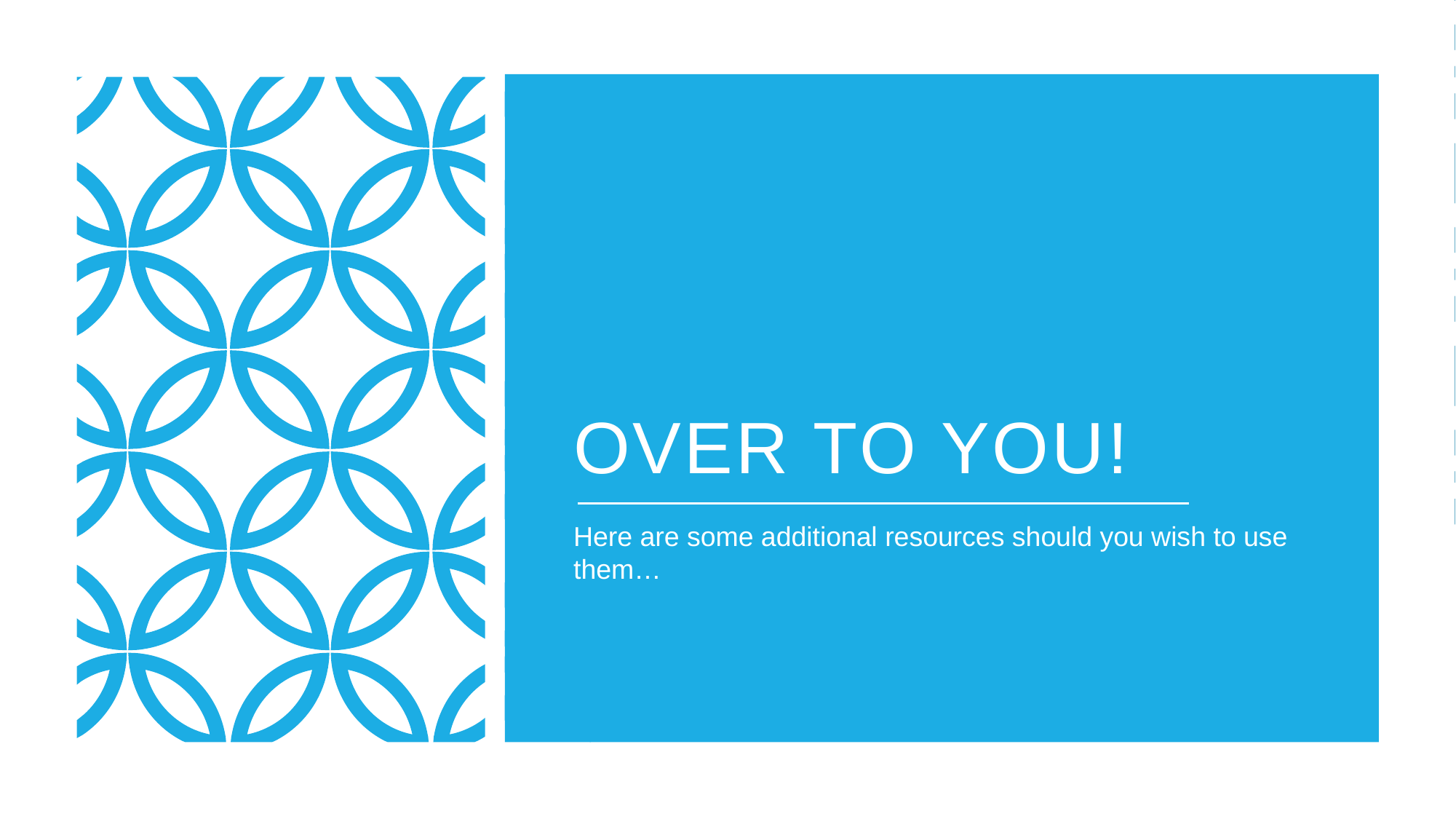

# Over to you!

Here are some additional resources should you wish to use them…